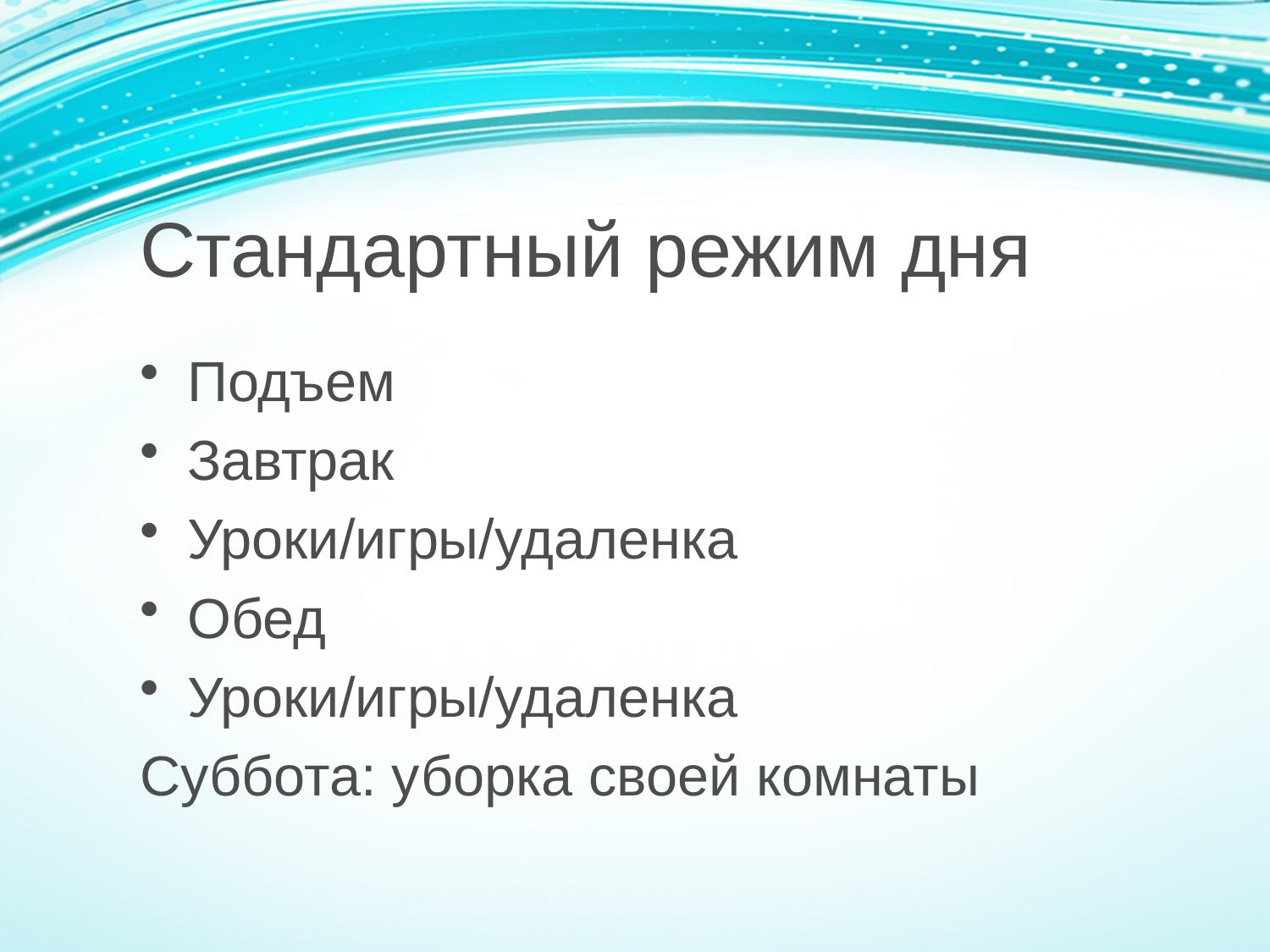

# Стандартный режим дня
Подъем
Завтрак
Уроки/игры/удаленка
Обед
Уроки/игры/удаленка
Суббота: уборка своей комнаты